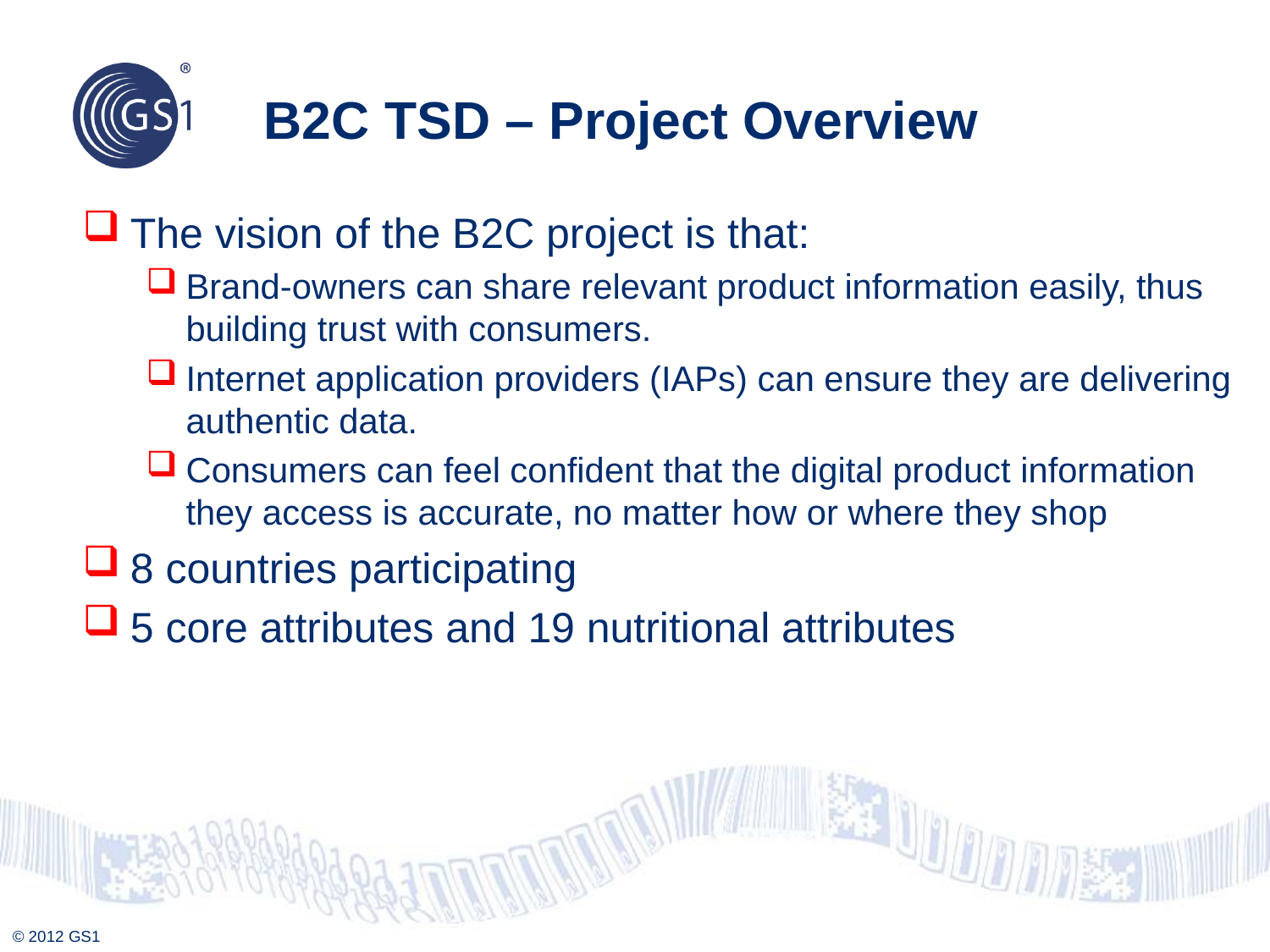

# B2C TSD – Project Overview
The vision of the B2C project is that:
Brand-owners can share relevant product information easily, thus building trust with consumers.
Internet application providers (IAPs) can ensure they are delivering authentic data.
Consumers can feel confident that the digital product information they access is accurate, no matter how or where they shop
8 countries participating
5 core attributes and 19 nutritional attributes